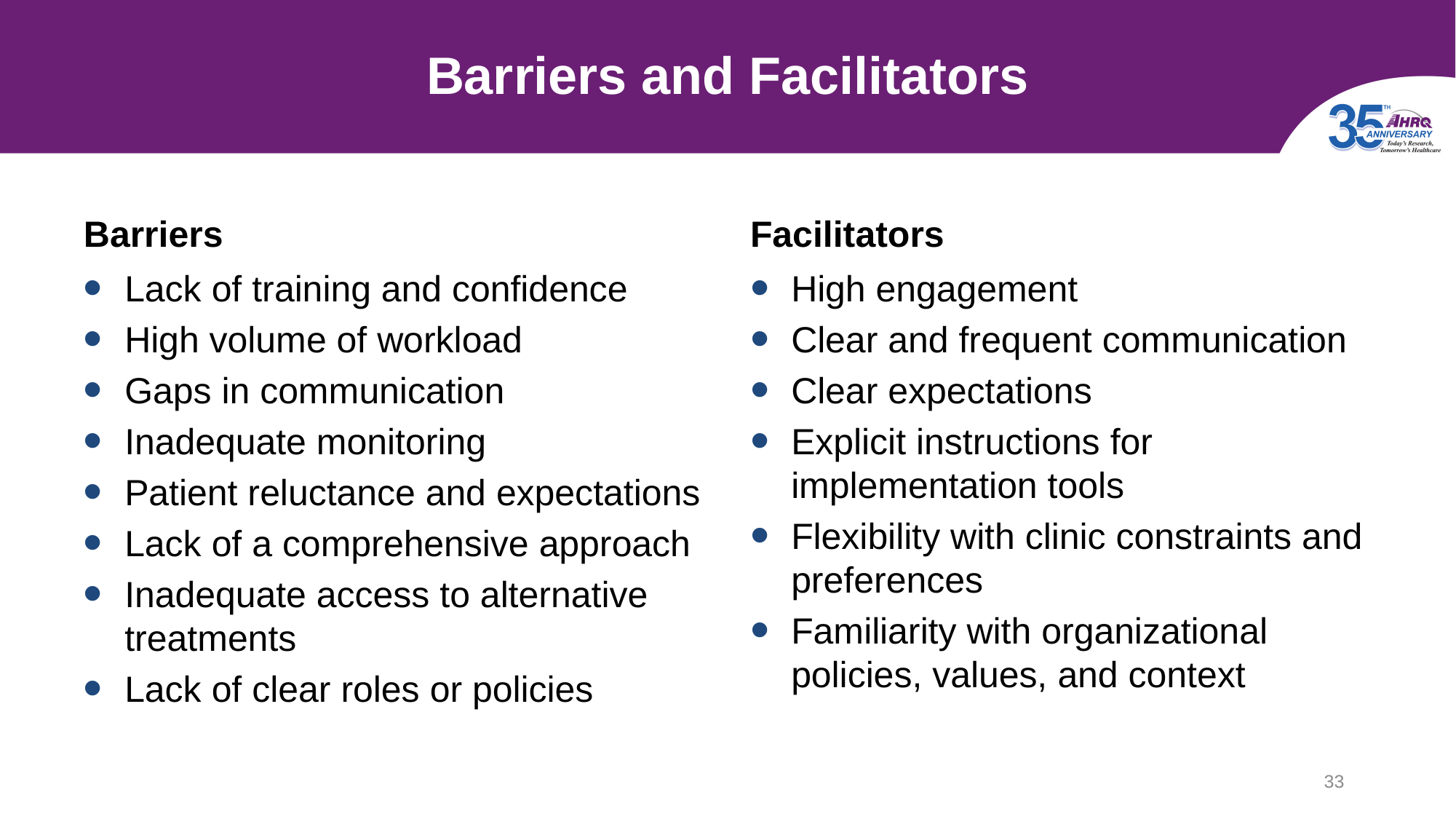

# Barriers and Facilitators
Barriers
Facilitators
Lack of training and confidence
High volume of workload
Gaps in communication
Inadequate monitoring
Patient reluctance and expectations
Lack of a comprehensive approach
Inadequate access to alternative treatments
Lack of clear roles or policies
High engagement
Clear and frequent communication
Clear expectations
Explicit instructions for implementation tools
Flexibility with clinic constraints and preferences
Familiarity with organizational policies, values, and context
33